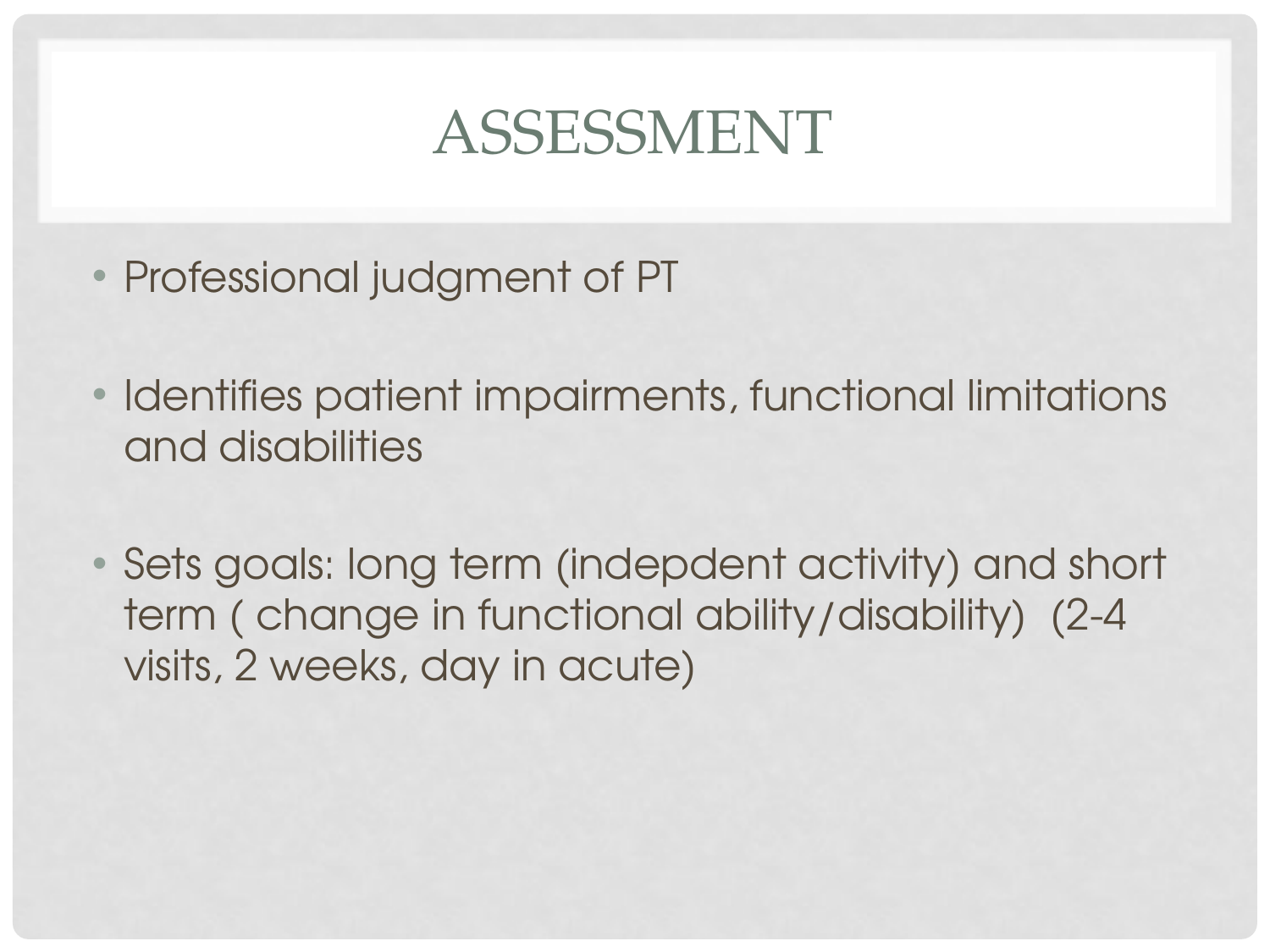

# Assessment
Professional judgment of PT

Identifies patient impairments, functional limitations and disabilities

Sets goals: long term (indepdent activity) and short term ( change in functional ability/disability)  (2-4 visits, 2 weeks, day in acute)